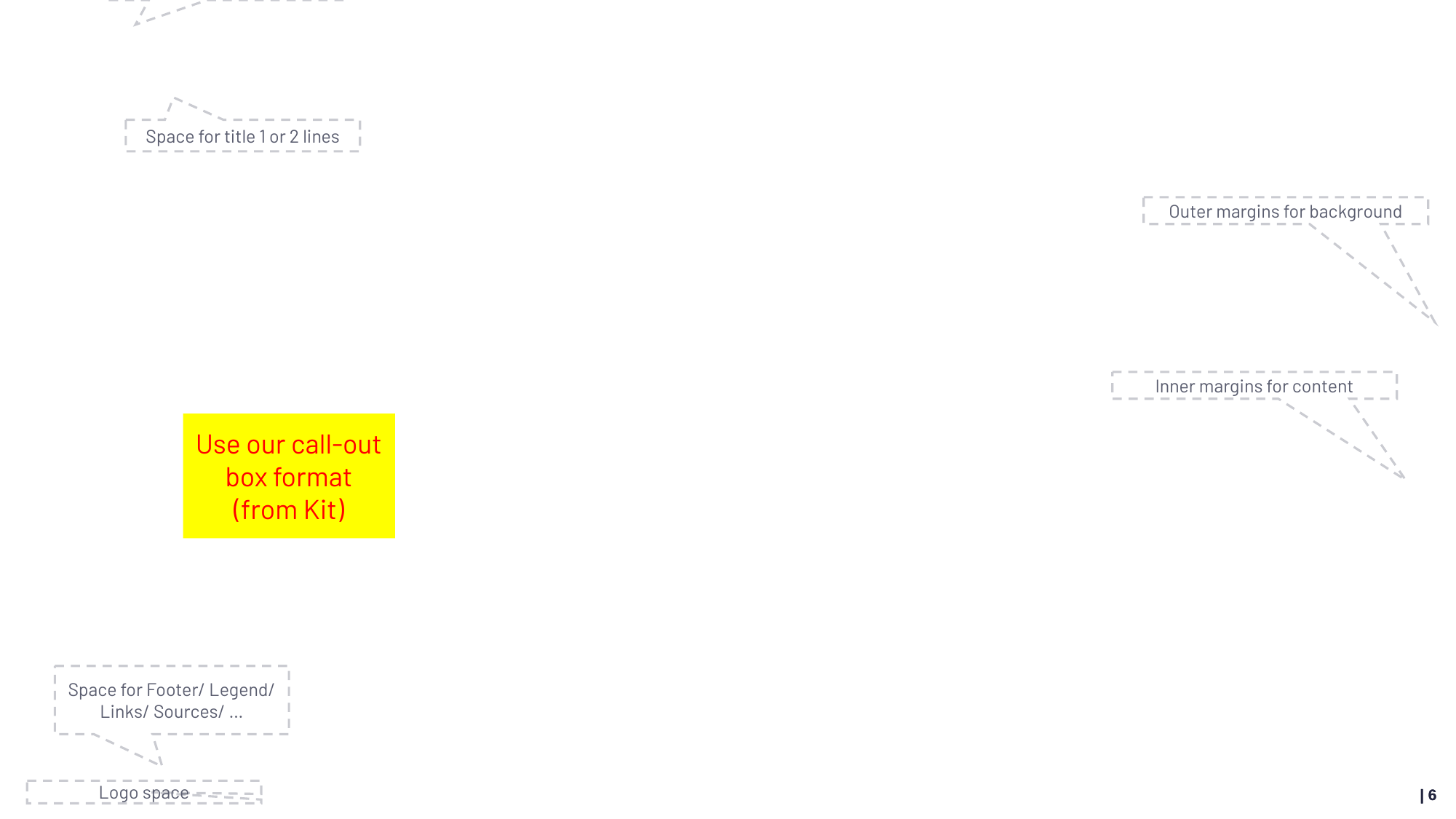

Insert „Category” according to Agenda/Orientation

Space for title 1 or 2 lines
Outer margins for background
Inner margins for content
Use our call-out box format (from Kit)
Space for Footer/ Legend/ Links/ Sources/ …
Logo space